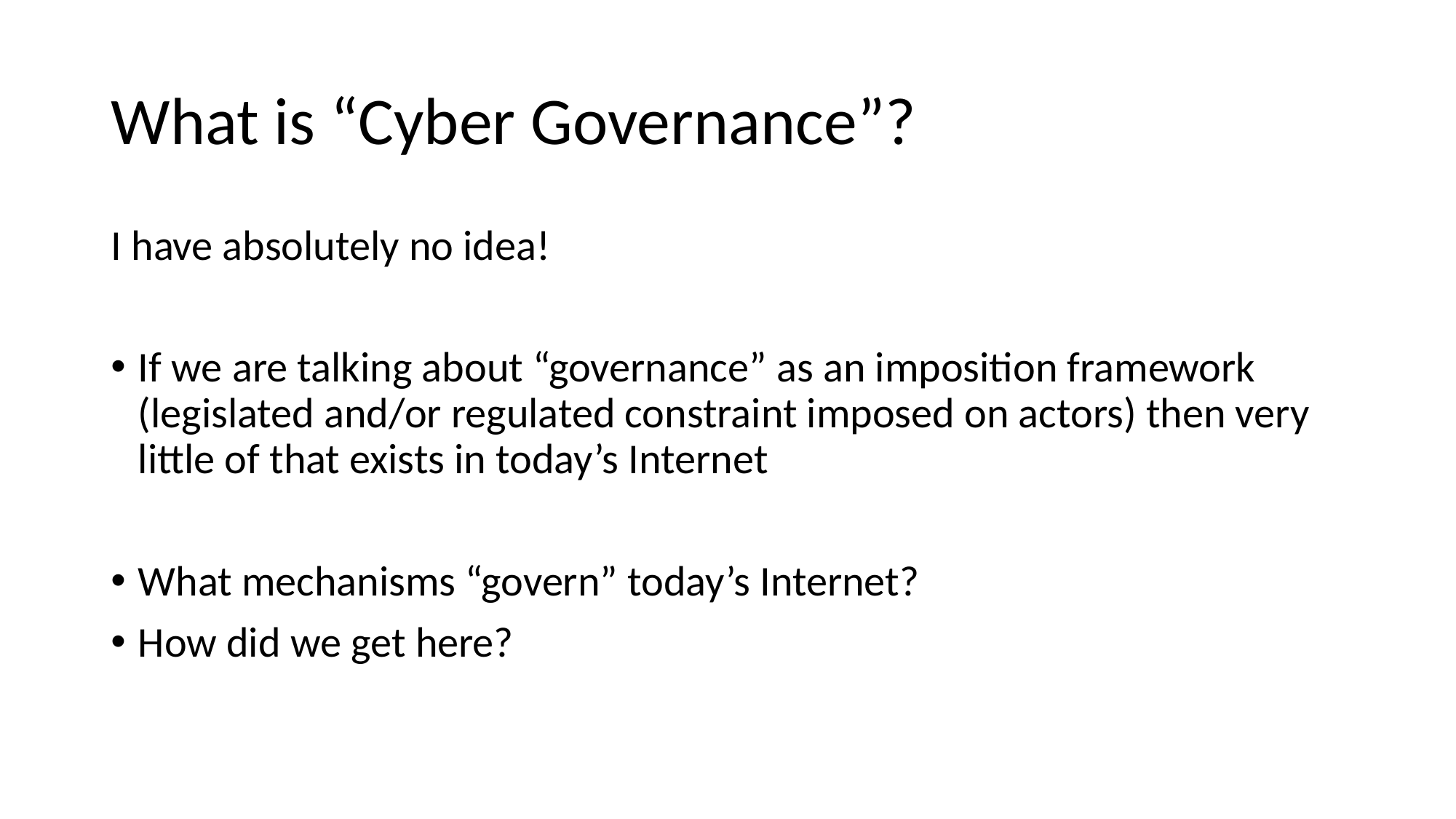

# What is “Cyber Governance”?
I have absolutely no idea!

If we are talking about “governance” as an imposition framework (legislated and/or regulated constraint imposed on actors) then very little of that exists in today’s Internet

What mechanisms “govern” today’s Internet?
How did we get here?